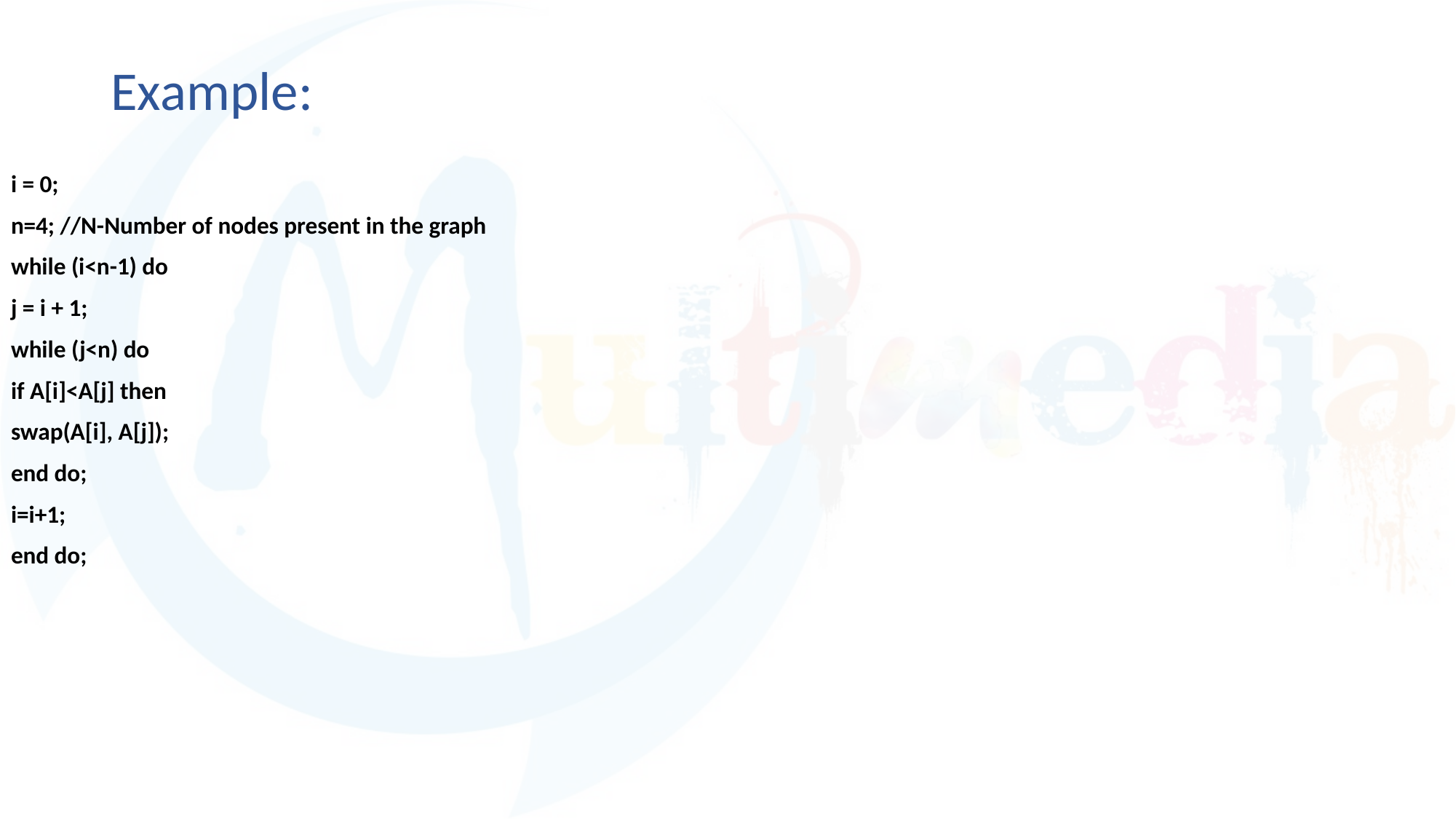

# Example:
i = 0;
n=4; //N-Number of nodes present in the graph
while (i<n-1) do
j = i + 1;
while (j<n) do
if A[i]<A[j] then
swap(A[i], A[j]);
end do;
i=i+1;
end do;